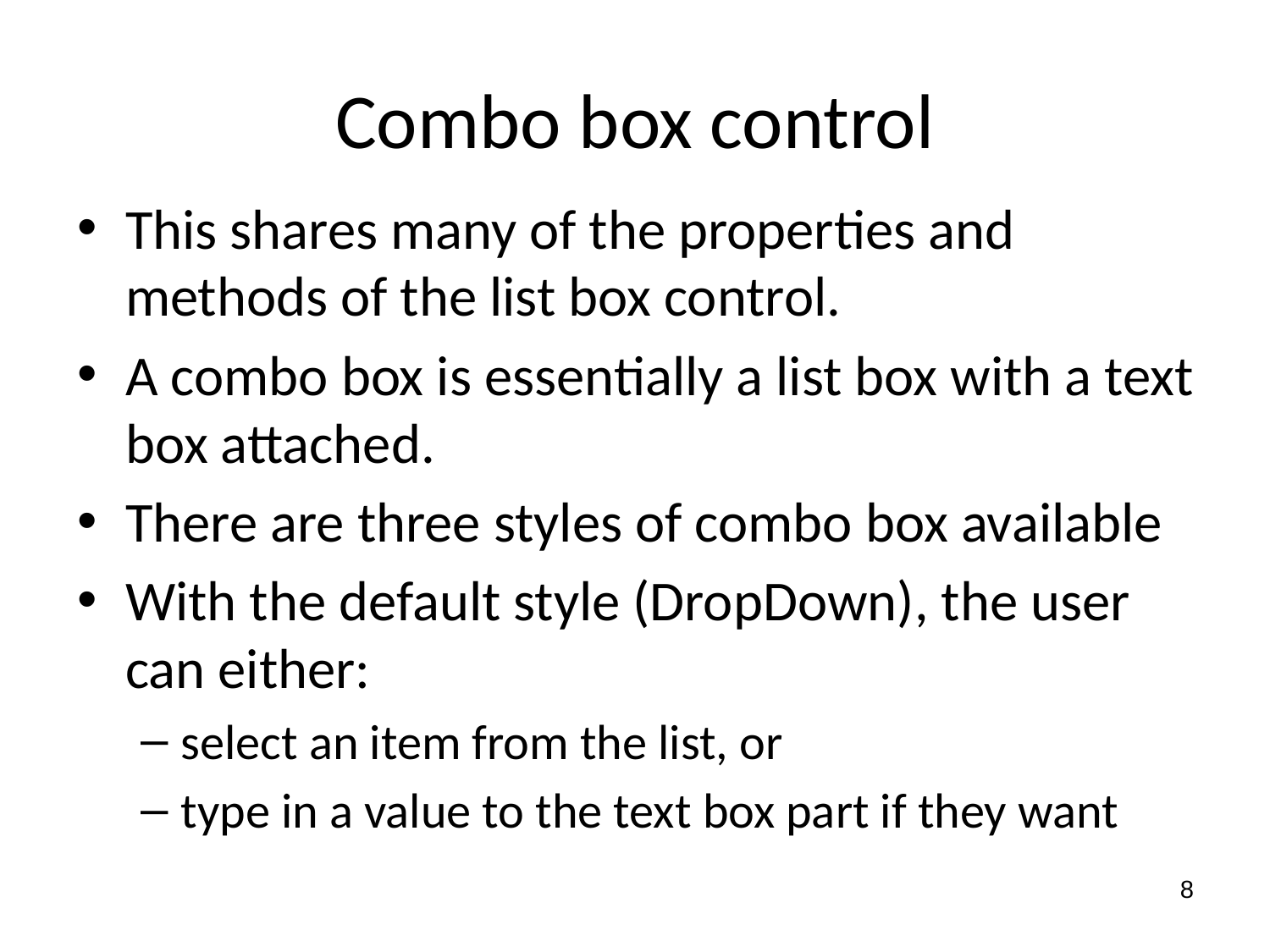

# Combo box control
This shares many of the properties and methods of the list box control.
A combo box is essentially a list box with a text box attached.
There are three styles of combo box available
With the default style (DropDown), the user can either:
select an item from the list, or
type in a value to the text box part if they want
8